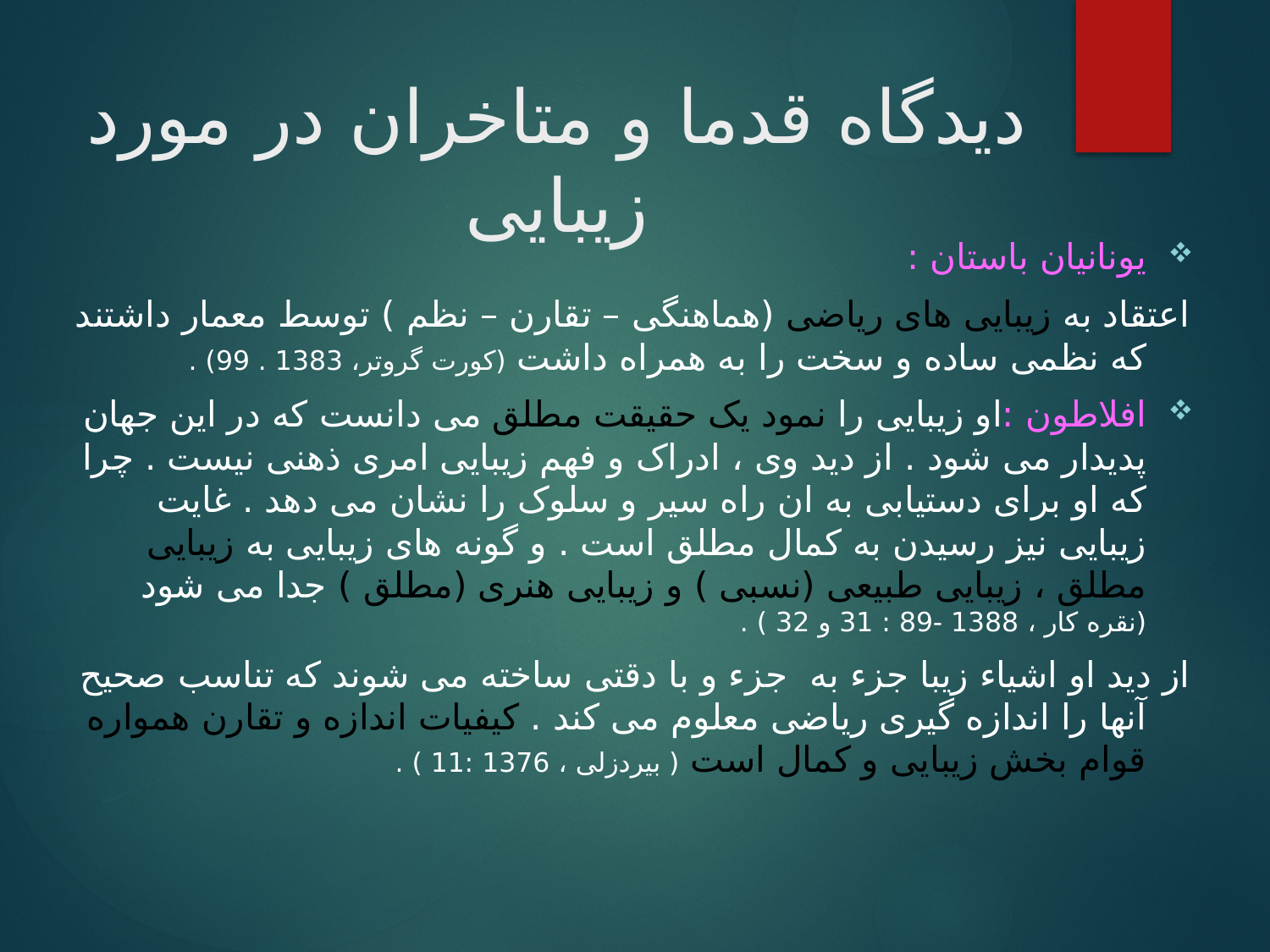

# دیدگاه قدما و متاخران در مورد زیبایی
یونانیان باستان :
اعتقاد به زیبایی های ریاضی (هماهنگی – تقارن – نظم ) توسط معمار داشتند که نظمی ساده و سخت را به همراه داشت (کورت گروتر، 1383 . 99) .
افلاطون :او زیبایی را نمود یک حقیقت مطلق می دانست که در این جهان پدیدار می شود . از دید وی ، ادراک و فهم زیبایی امری ذهنی نیست . چرا که او برای دستیابی به ان راه سیر و سلوک را نشان می دهد . غایت زیبایی نیز رسیدن به کمال مطلق است . و گونه های زیبایی به زیبایی مطلق ، زیبایی طبیعی (نسبی ) و زیبایی هنری (مطلق ) جدا می شود (نقره کار ، 1388 -89 : 31 و 32 ) .
از دید او اشیاء زیبا جزء به  جزء و با دقتی ساخته می شوند که تناسب صحیح آنها را اندازه گیری ریاضی معلوم می کند . کیفیات اندازه و تقارن همواره قوام بخش زیبایی و کمال است ( بیردزلی ، 1376 :11 ) .